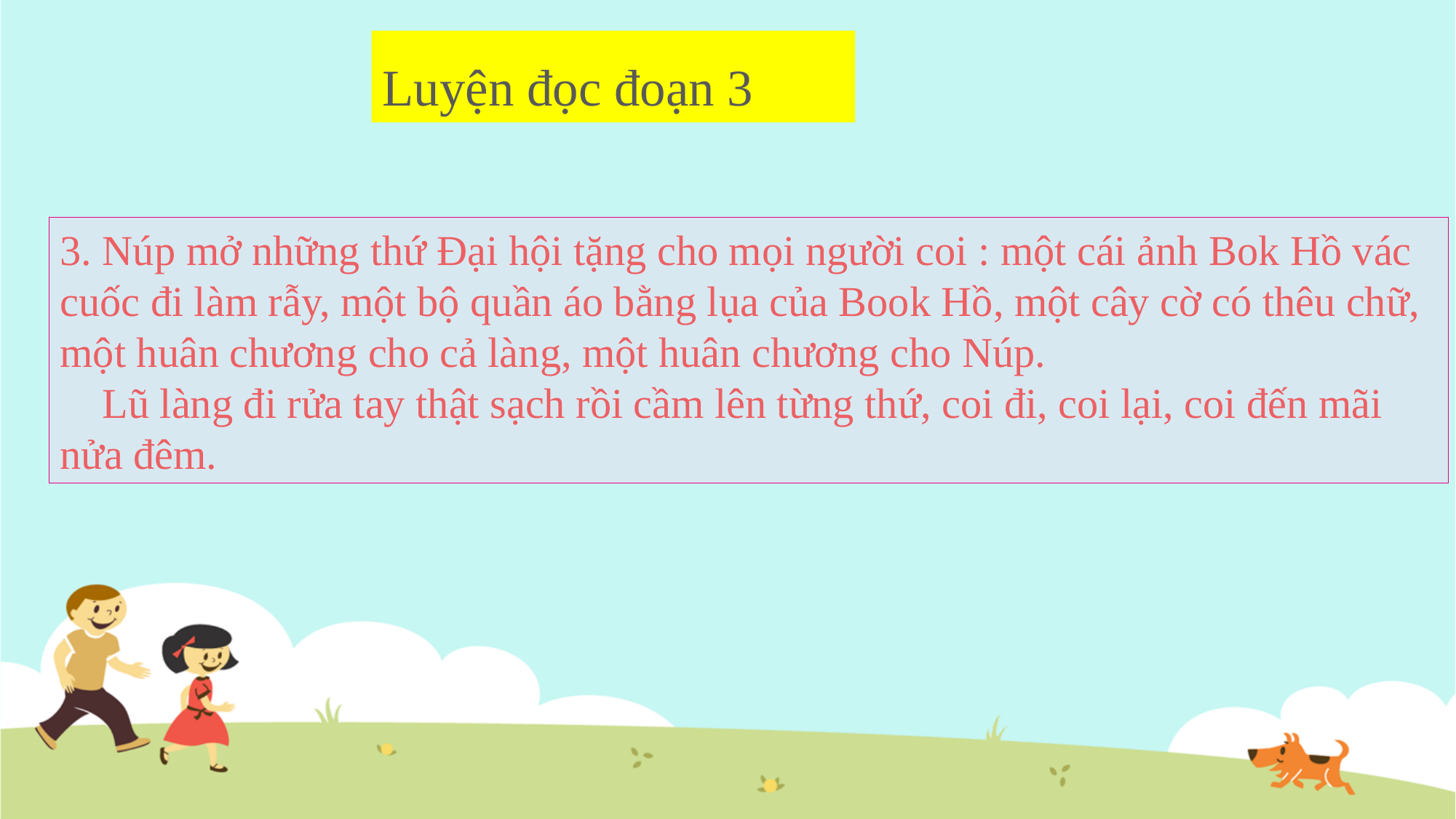

Luyện đọc đoạn 3
3. Núp mở những thứ Đại hội tặng cho mọi người coi : một cái ảnh Bok Hồ vác cuốc đi làm rẫy, một bộ quần áo bằng lụa của Book Hồ, một cây cờ có thêu chữ, một huân chương cho cả làng, một huân chương cho Núp.
    Lũ làng đi rửa tay thật sạch rồi cầm lên từng thứ, coi đi, coi lại, coi đến mãi nửa đêm.